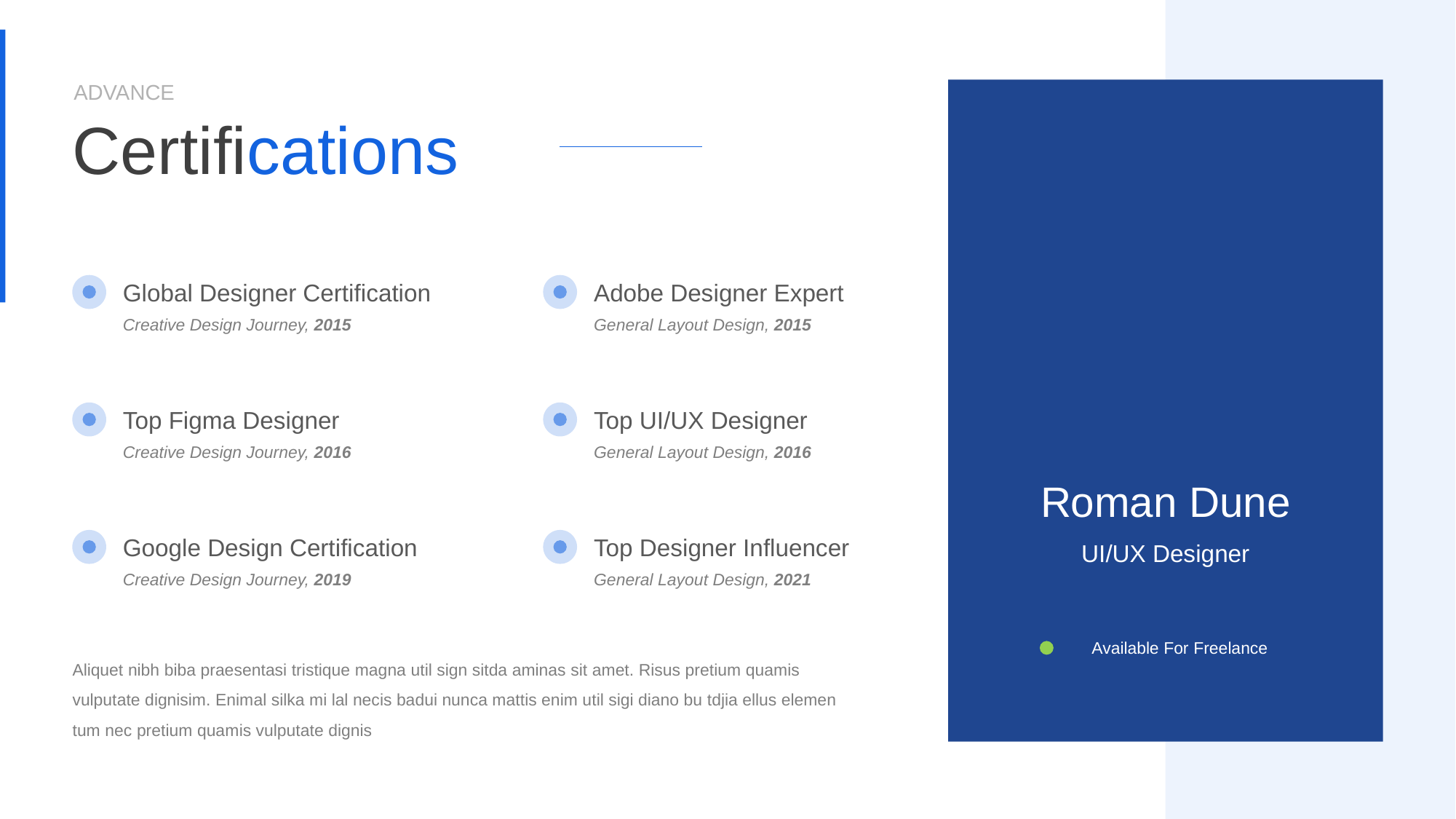

ADVANCE
Certifications

Global Designer Certification
Adobe Designer Expert

Creative Design Journey, 2015
General Layout Design, 2015
Top Figma Designer
Top UI/UX Designer

Creative Design Journey, 2016
General Layout Design, 2016
Roman Dune
Google Design Certification
Top Designer Influencer

UI/UX Designer

Creative Design Journey, 2019
General Layout Design, 2021
Available For Freelance

Aliquet nibh biba praesentasi tristique magna util sign sitda aminas sit amet. Risus pretium quamis vulputate dignisim. Enimal silka mi lal necis badui nunca mattis enim util sigi diano bu tdjia ellus elemen tum nec pretium quamis vulputate dignis